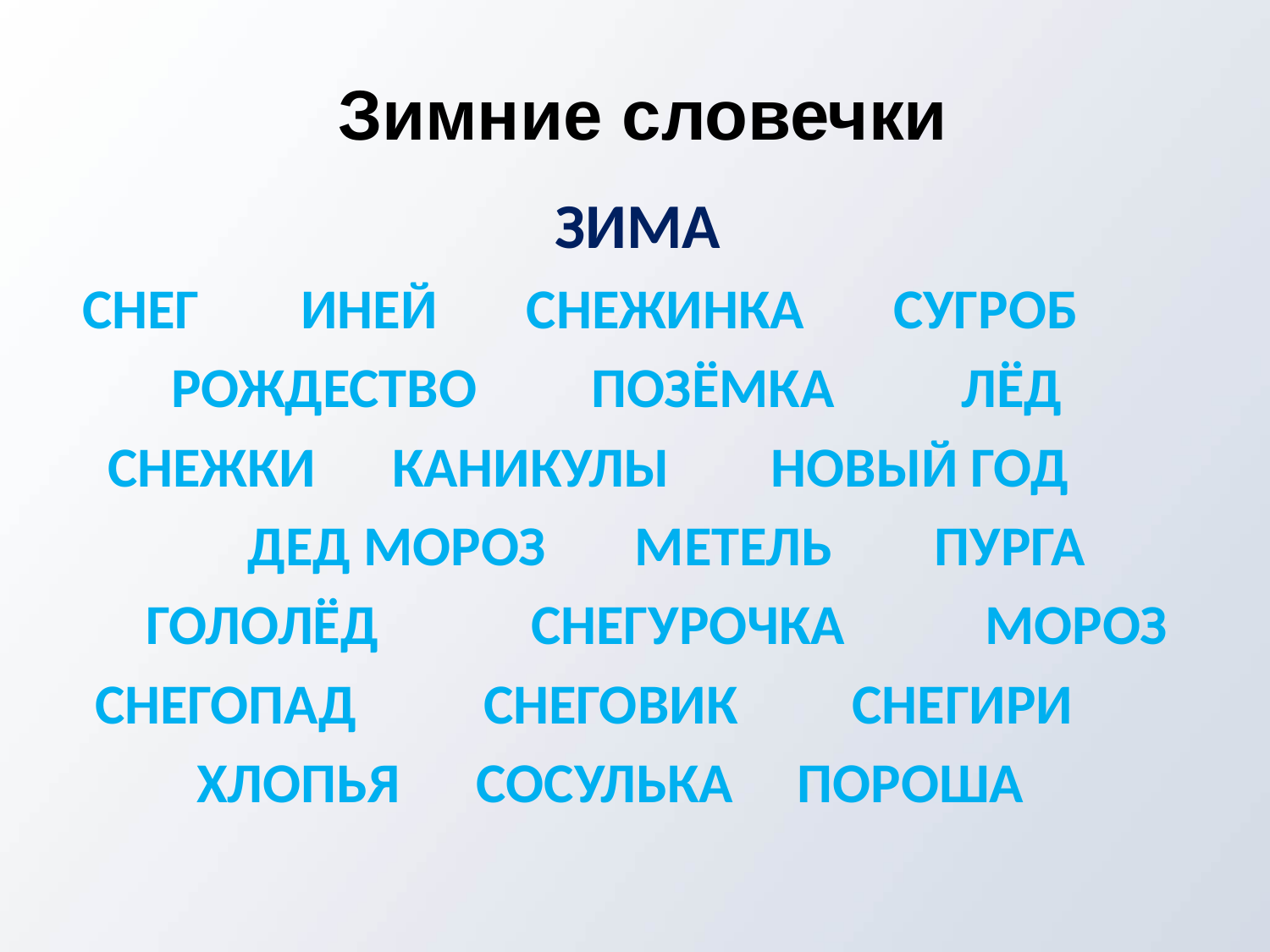

# Зимние словечки
Зима
Снег        иней       снежинка       сугроб
       рождество         позёмка          лёд
  снежки      каникулы        Новый год
             дед мороз       метель        пурга
     Гололёд            снегурочка           мороз
 Снегопад          снеговик         снегири
         хлопья      сосулька     пороша